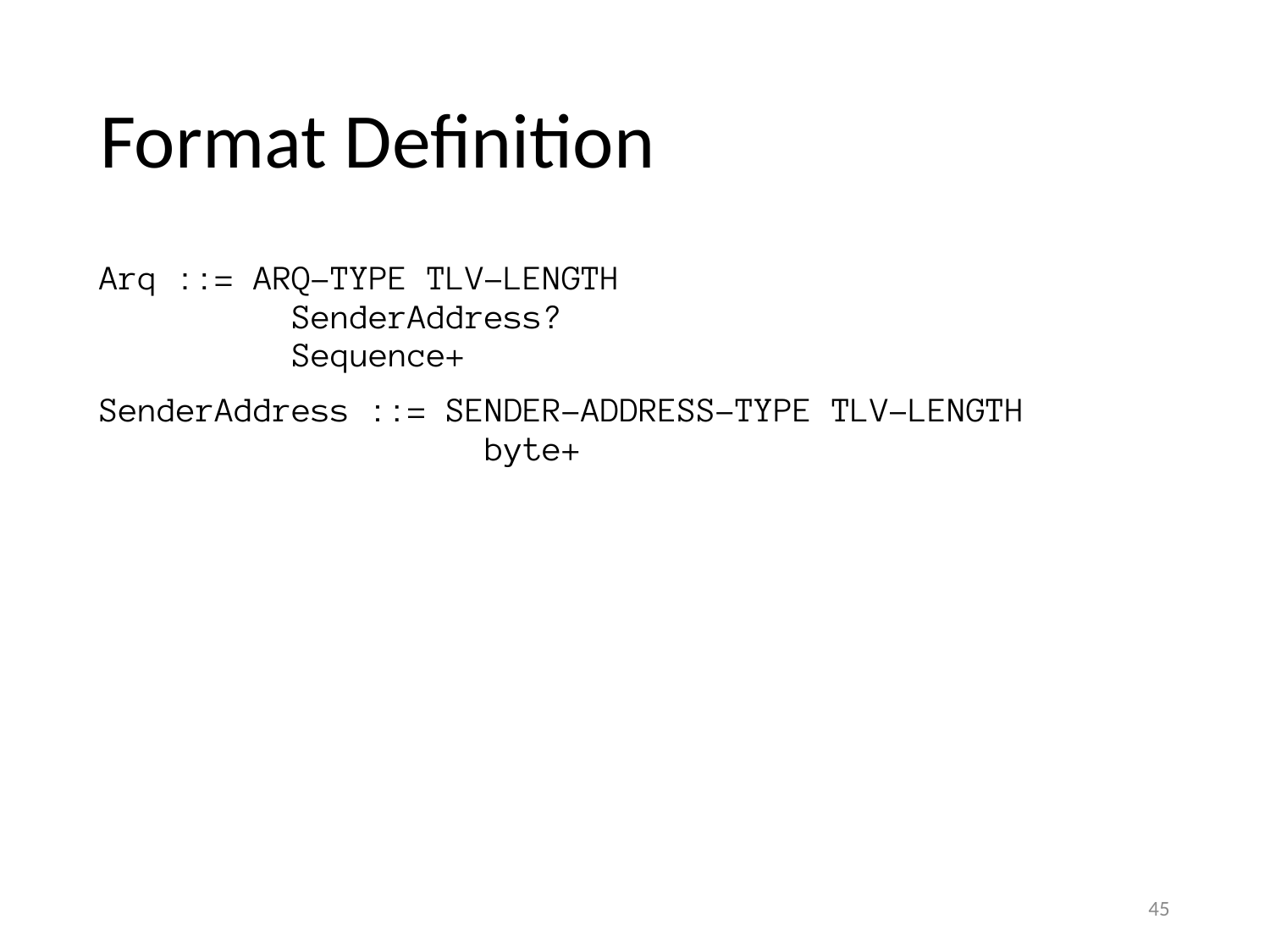

# Format Definition
Arq ::= ARQ-TYPE TLV-LENGTH
          SenderAddress?
          Sequence+
SenderAddress ::= SENDER-ADDRESS-TYPE TLV-LENGTH
                    byte+
45